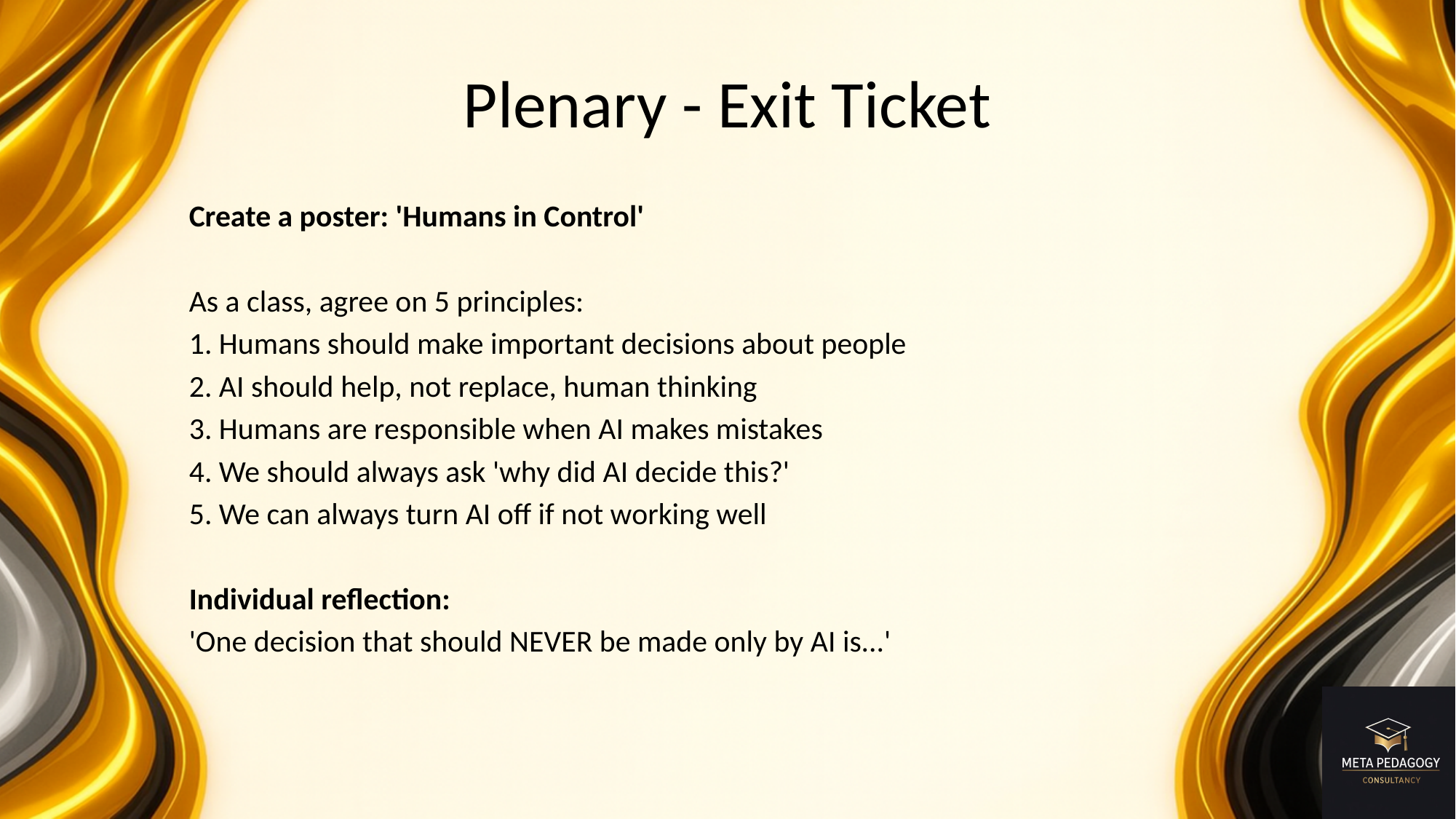

# Plenary - Exit Ticket
Create a poster: 'Humans in Control'

As a class, agree on 5 principles:
1. Humans should make important decisions about people
2. AI should help, not replace, human thinking
3. Humans are responsible when AI makes mistakes
4. We should always ask 'why did AI decide this?'
5. We can always turn AI off if not working well

Individual reflection:
'One decision that should NEVER be made only by AI is...'